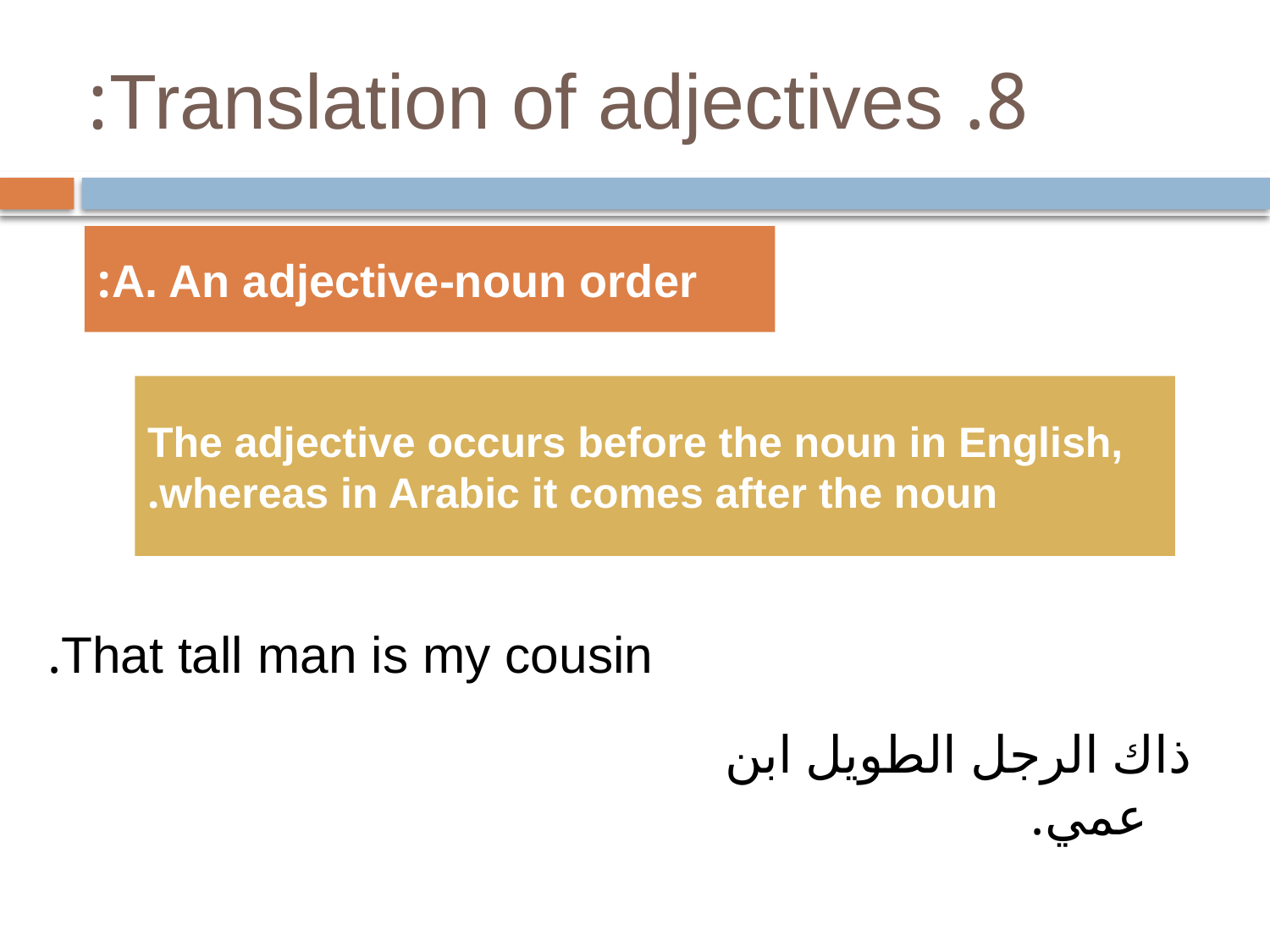

# 8. Translation of adjectives:
A. An adjective-noun order:
The adjective occurs before the noun in English, whereas in Arabic it comes after the noun.
That tall man is my cousin.
ذاك الرجل الطويل ابن عمي.